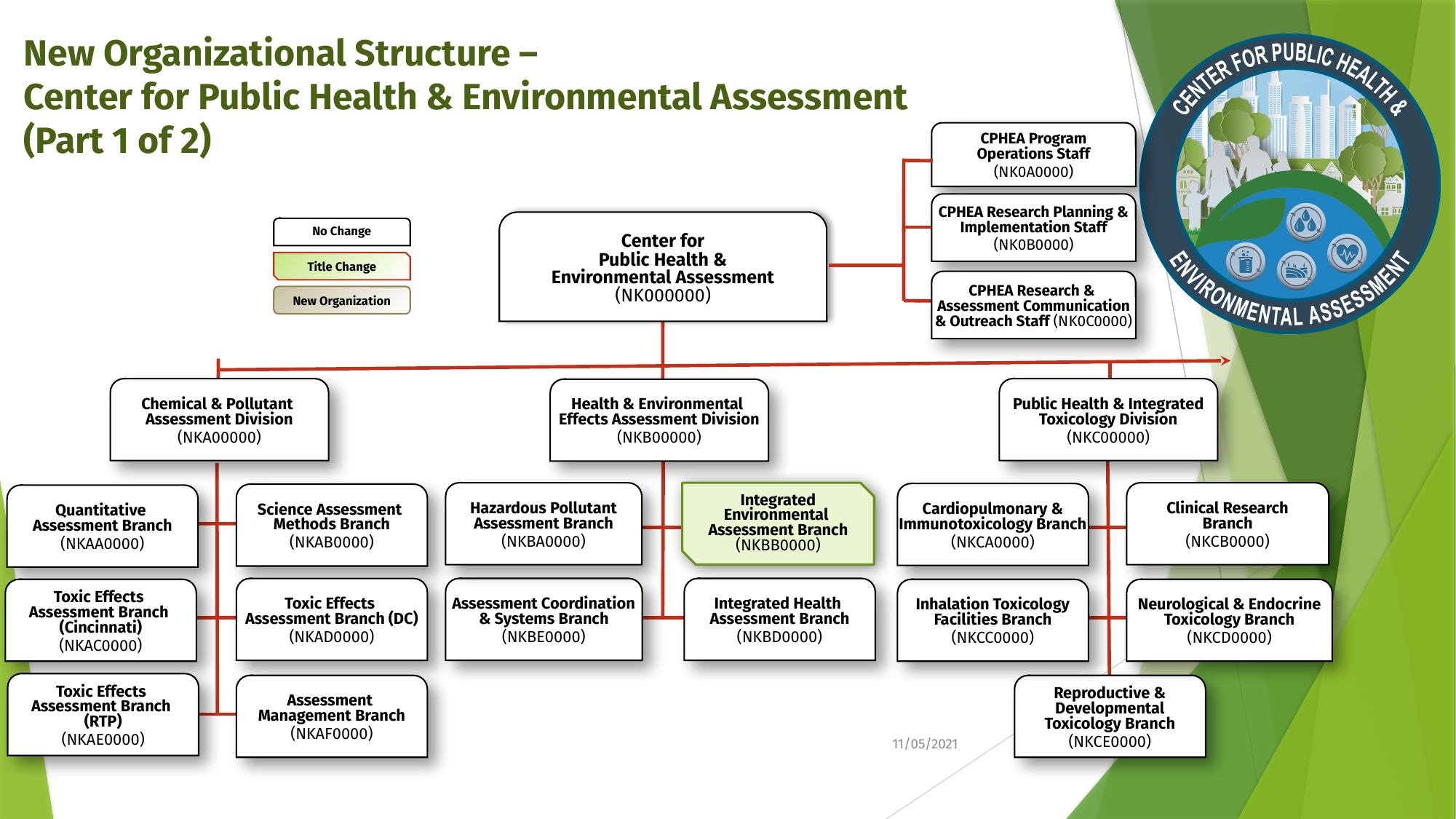

New Organizational Structure –
Center for Public Health & Environmental Assessment (Part 1 of 2)
CPHEA Program
Operations Staff
(NK0A0000)

CPHEA Research Planning &
Implementation Staff
(NK0B0000)
Center for
Public Health &
Environmental Assessment
(NK000000)
No Change

Title Change
CPHEA Research &
Assessment Communication
& Outreach Staff (NK0C0000)
New Organization

Public Health & Integrated
Toxicology Division
(NKC00000)
Chemical & Pollutant
Assessment Division
(NKA00000)
Health & Environmental
Effects Assessment Division
(NKB00000)

Hazardous Pollutant
Assessment Branch
(NKBA0000)
Integrated Environmental
Assessment Branch
(NKBB0000)
Clinical Research
Branch
(NKCB0000)
Cardiopulmonary &
Immunotoxicology Branch
(NKCA0000)
Science Assessment
Methods Branch
(NKAB0000)
Quantitative
Assessment Branch
(NKAA0000)
Assessment Coordination
& Systems Branch
(NKBE0000)
Integrated Health
Assessment Branch
(NKBD0000)
Toxic Effects
Assessment Branch (DC)
(NKAD0000)
Toxic Effects
Assessment Branch
(Cincinnati)
(NKAC0000)
Inhalation Toxicology
Facilities Branch
(NKCC0000)
Neurological & Endocrine
Toxicology Branch
(NKCD0000)
Toxic Effects
Assessment Branch
(RTP)
(NKAE0000)
Assessment
Management Branch
(NKAF0000)
Reproductive &
Developmental
Toxicology Branch
(NKCE0000)
11/05/2021